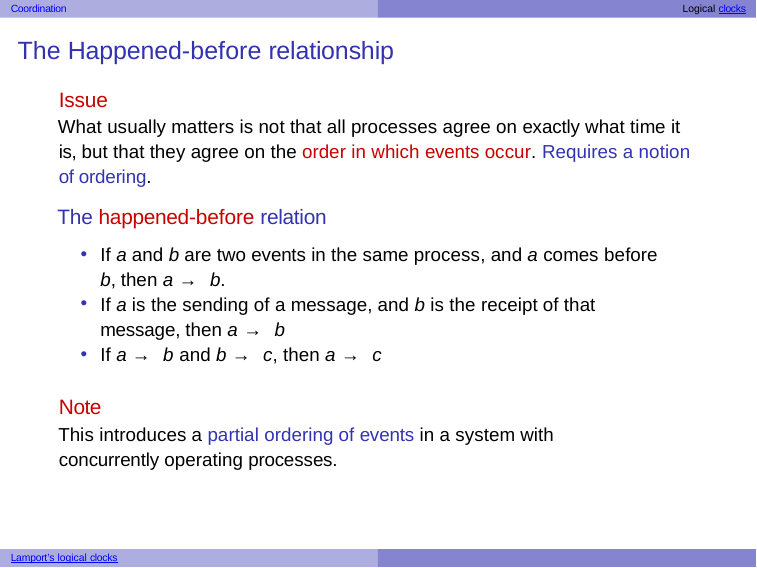

Coordination	Logical clocks
# The Happened-before relationship
Issue
What usually matters is not that all processes agree on exactly what time it is, but that they agree on the order in which events occur. Requires a notion of ordering.
The happened-before relation
If a and b are two events in the same process, and a comes before b, then a → b.
If a is the sending of a message, and b is the receipt of that message, then a → b
If a → b and b → c, then a → c

Note
This introduces a partial ordering of events in a system with concurrently operating processes.

Lamport’s logical clocks